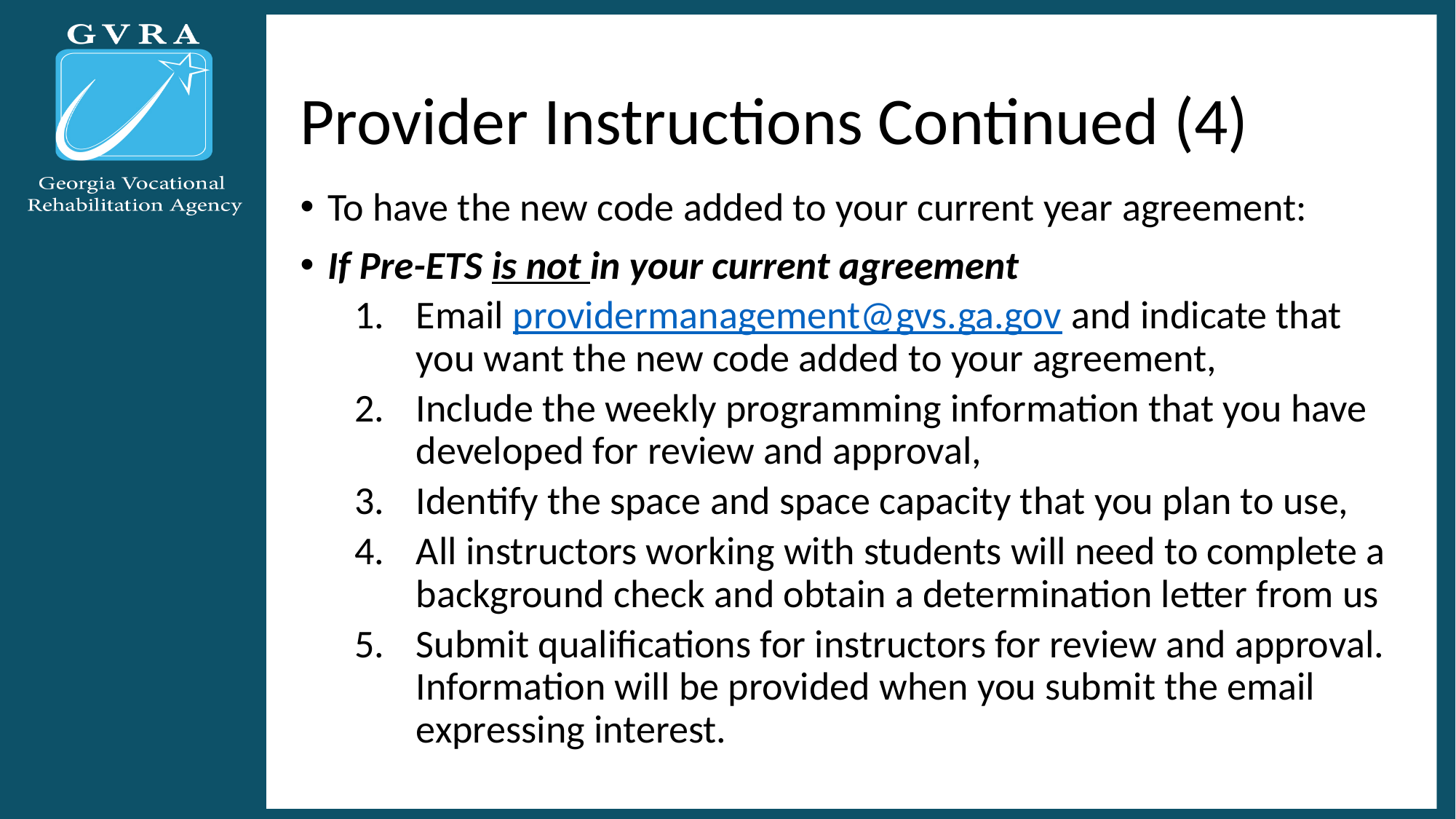

# Provider Instructions Continued (4)
To have the new code added to your current year agreement:
If Pre-ETS is not in your current agreement
Email providermanagement@gvs.ga.gov and indicate that you want the new code added to your agreement,
Include the weekly programming information that you have developed for review and approval,
Identify the space and space capacity that you plan to use,
All instructors working with students will need to complete a background check and obtain a determination letter from us
Submit qualifications for instructors for review and approval.  Information will be provided when you submit the email expressing interest.